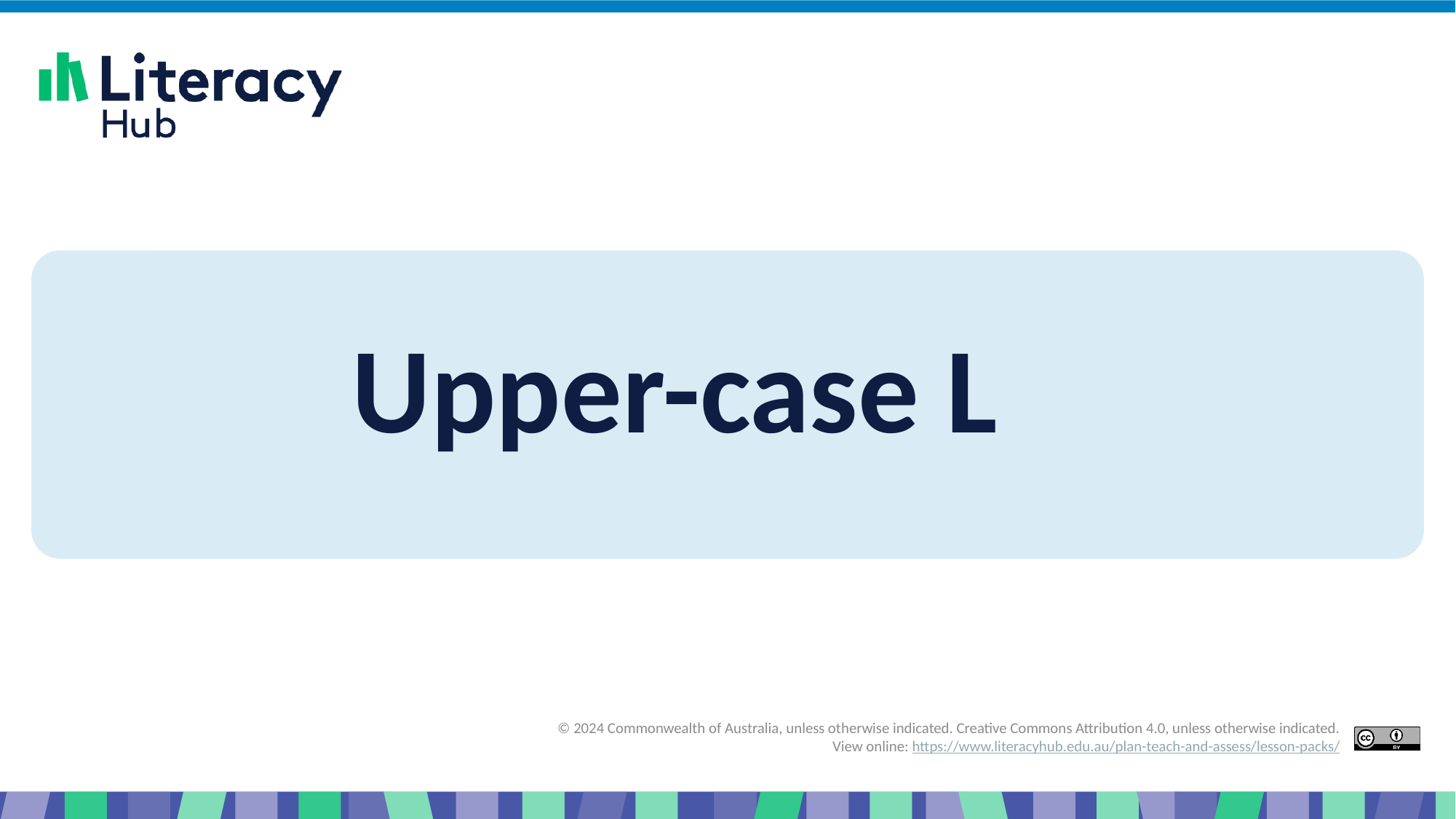

# Slide 42 Upper-case L
Upper-case L